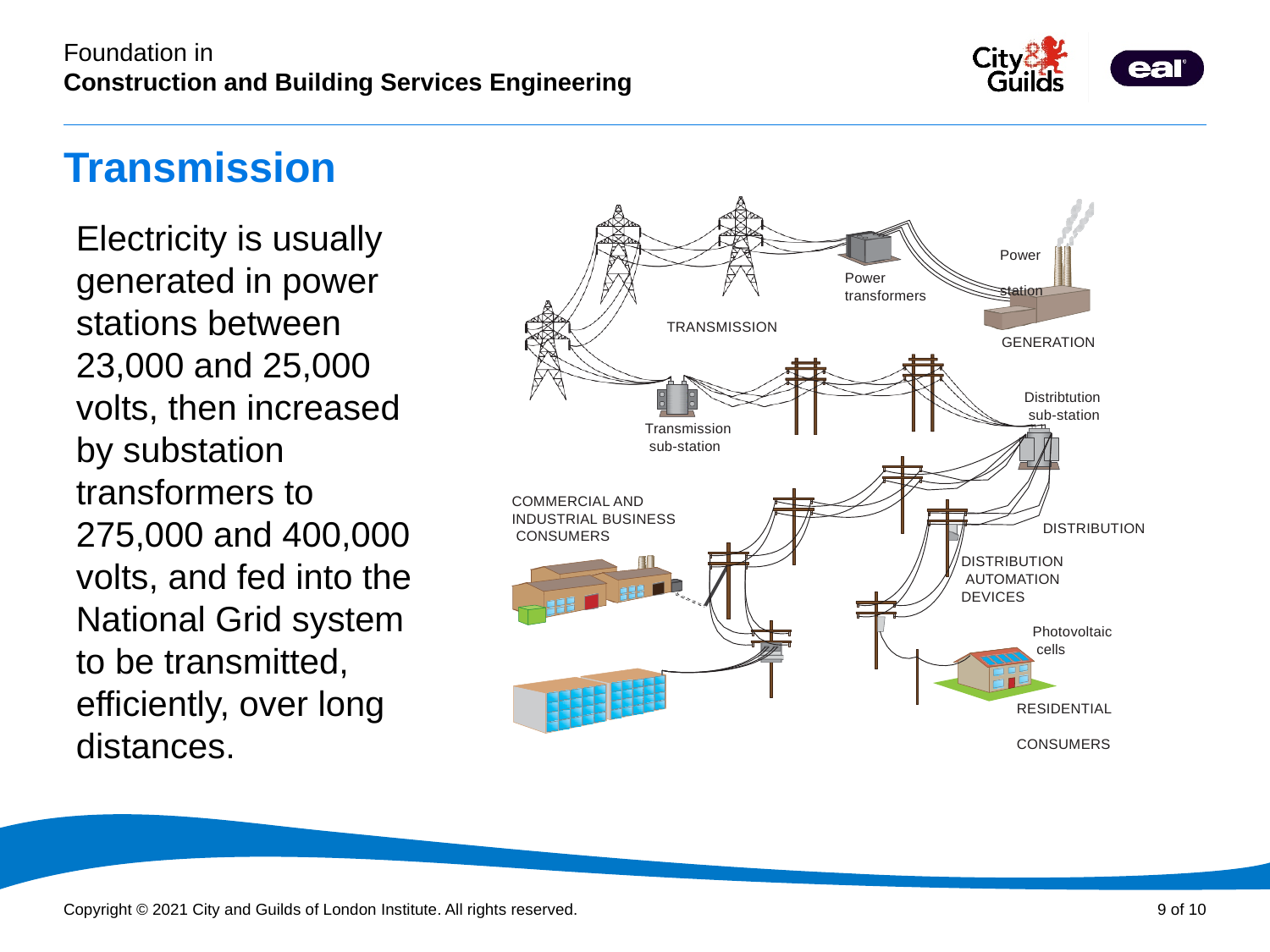

# Transmission

Electricity is usually generated in power stations between 23,000 and 25,000 volts, then increased by substation transformers to 275,000 and 400,000 volts, and fed into the National Grid system to be transmitted, efficiently, over long distances.

Power  station
Power  transformers

TRANSMISSION
GENERATION

Distribtution  sub-station

Transmission  sub-station

COMMERCIAL AND  INDUSTRIAL BUSINESS  CONSUMERS
DISTRIBUTION
DISTRIBUTION  AUTOMATION  DEVICES
Photovoltaic  cells
RESIDENTIAL  CONSUMERS